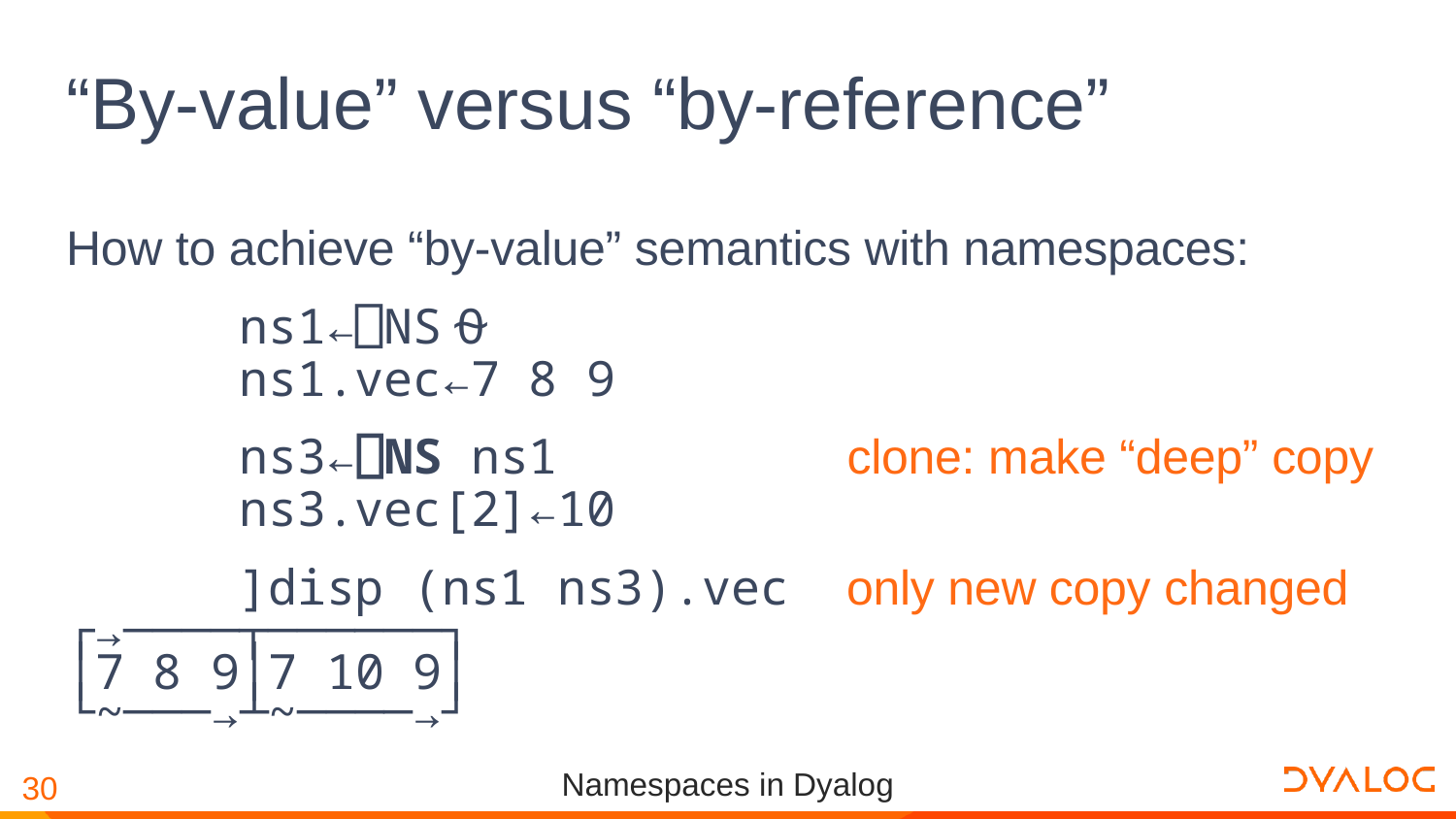

# “By-value” versus “by-reference”
How to achieve “by-value” semantics with namespaces:

      ns1←⎕NS⍬
      ns1.vec←7 8 9

      ns3←⎕NS ns1          clone: make “deep” copy
      ns3.vec[2]←10

      ]disp (ns1 ns3).vec  only new copy changed
┌→────┬──────┐
│7 8 9│7 10 9│
└~───→┴~────→┘